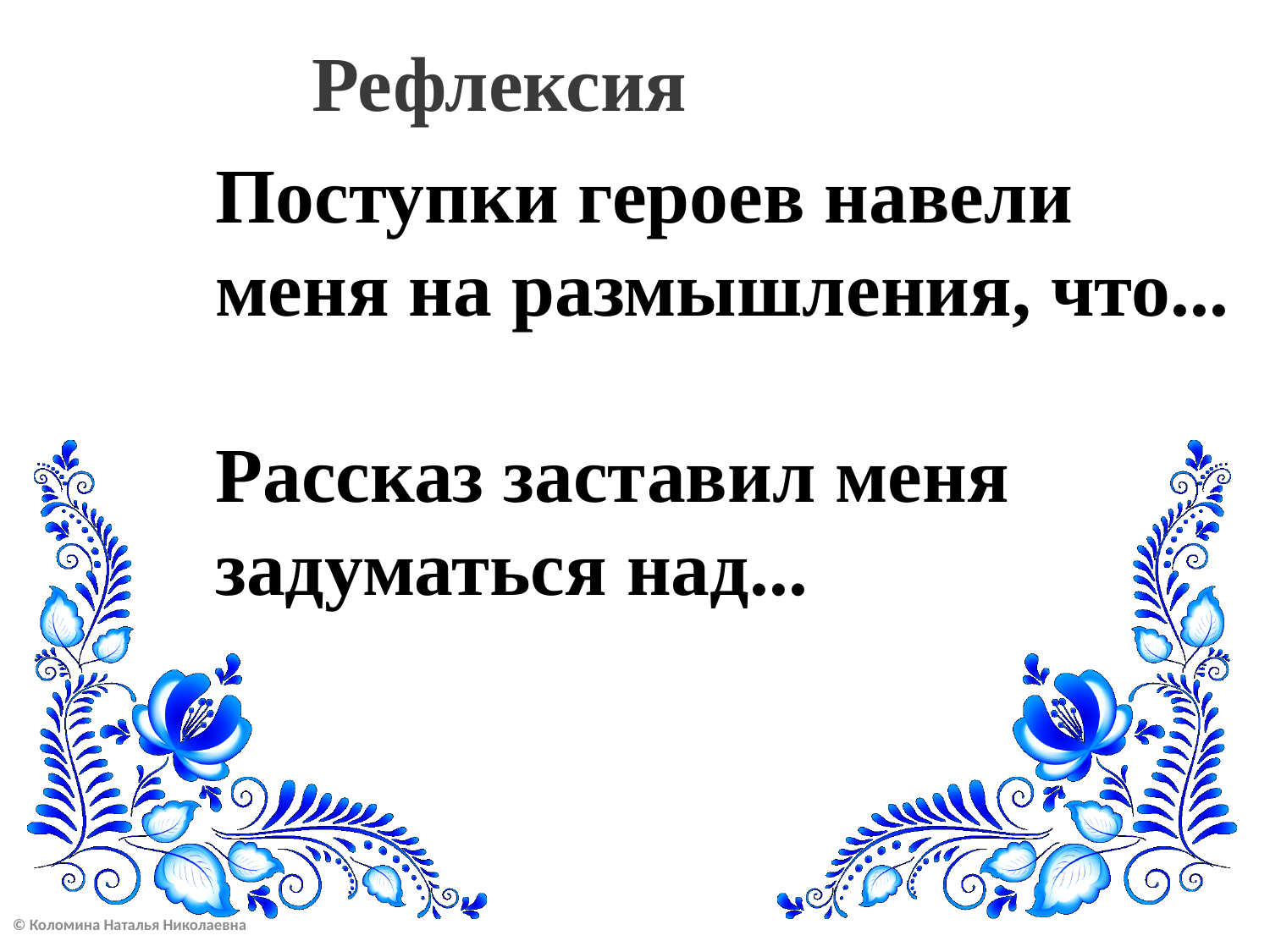

Рефлексия
        Поступки героев навели
        меня на размышления, что...

        Рассказ заставил меня
        задуматься над...